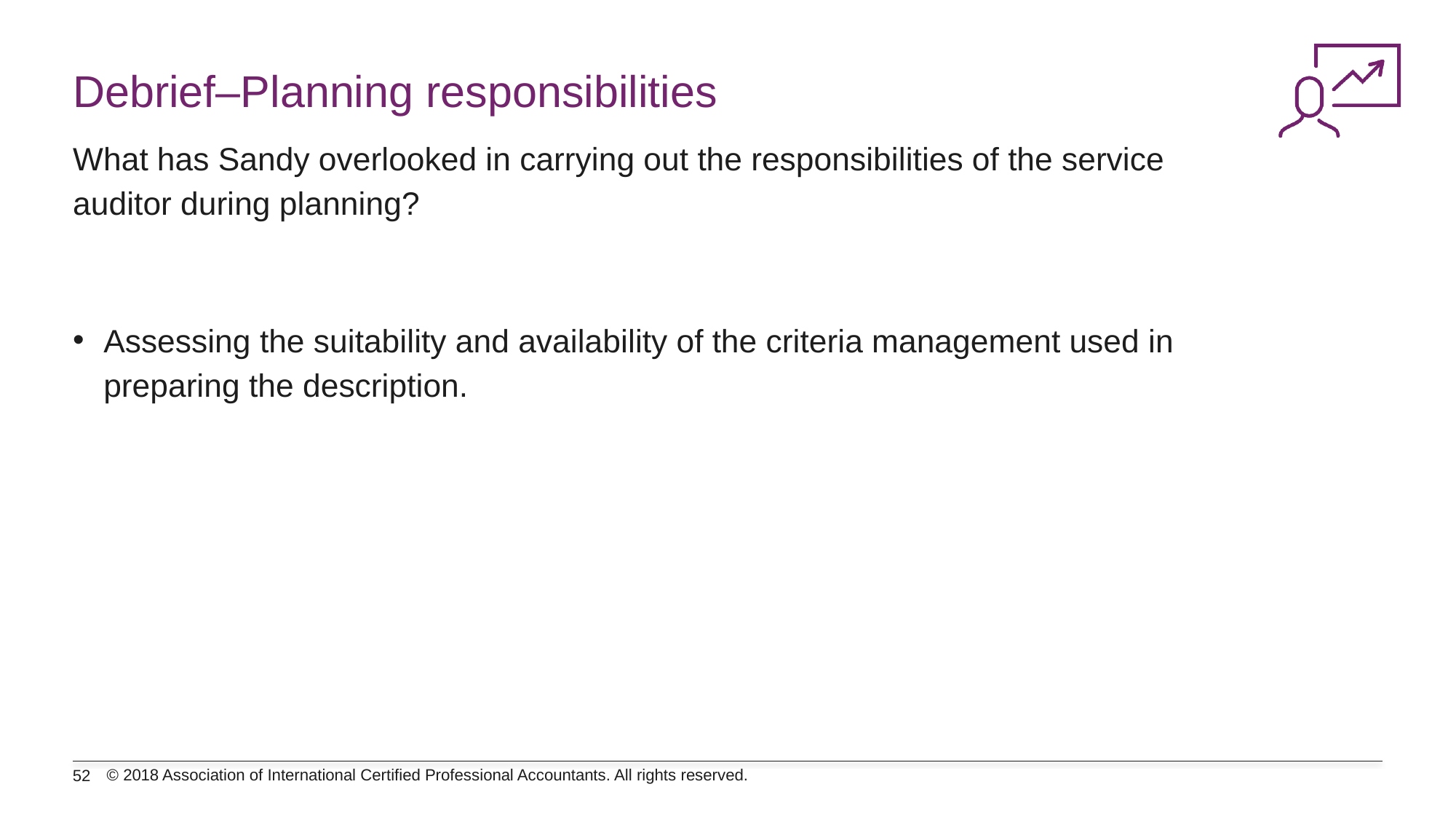

# Debrief–Planning responsibilities
What has Sandy overlooked in carrying out the responsibilities of the service auditor during planning?

Assessing the suitability and availability of the criteria management used in preparing the description.

© 2018 Association of International Certified Professional Accountants. All rights reserved.
52